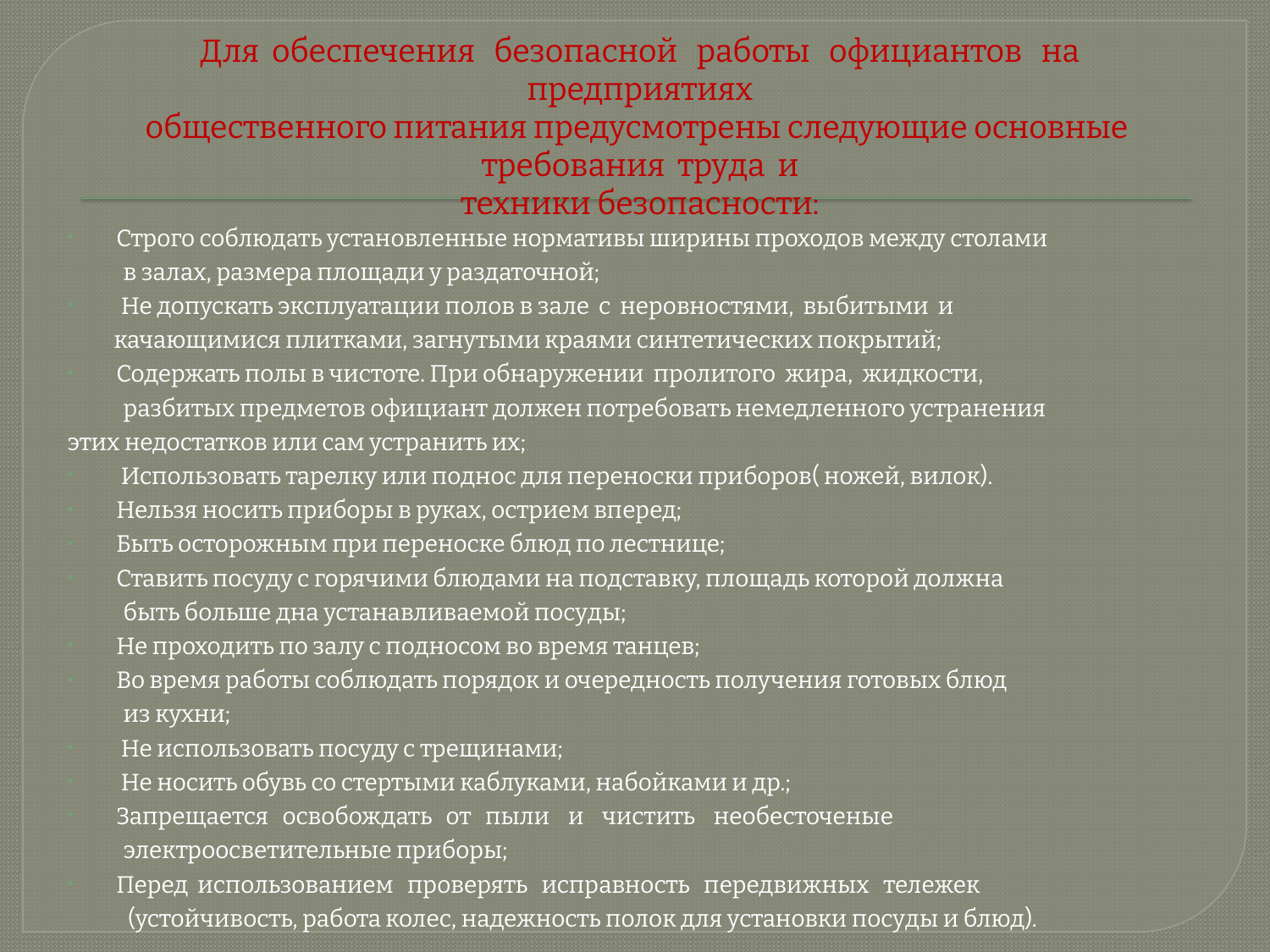

# Для  обеспечения   безопасной   работы   официантов   на предприятиях общественного питания предусмотрены следующие основные  требования  труда  и техники безопасности:

      Строго соблюдать установленные нормативы ширины проходов между столами
            в залах, размера площади у раздаточной;
       Не допускать эксплуатации полов в зале  с  неровностями,  выбитыми  и
          качающимися плитками, загнутыми краями синтетических покрытий;
      Содержать полы в чистоте. При обнаружении  пролитого  жира,  жидкости,
            разбитых предметов официант должен потребовать немедленного устранения                        этих недостатков или сам устранить их;
       Использовать тарелку или поднос для переноски приборов( ножей, вилок).
      Нельзя носить приборы в руках, острием вперед;
      Быть осторожным при переноске блюд по лестнице;
      Ставить посуду с горячими блюдами на подставку, площадь которой должна
            быть больше дна устанавливаемой посуды;
      Не проходить по залу с подносом во время танцев;
      Во время работы соблюдать порядок и очередность получения готовых блюд
            из кухни;
       Не использовать посуду с трещинами;
       Не носить обувь со стертыми каблуками, набойками и др.;
      Запрещается   освобождать   от   пыли    и    чистить    необесточеные
            электроосветительные приборы;
      Перед  использованием   проверять   исправность   передвижных   тележек
             (устойчивость, работа колес, надежность полок для установки посуды и блюд).